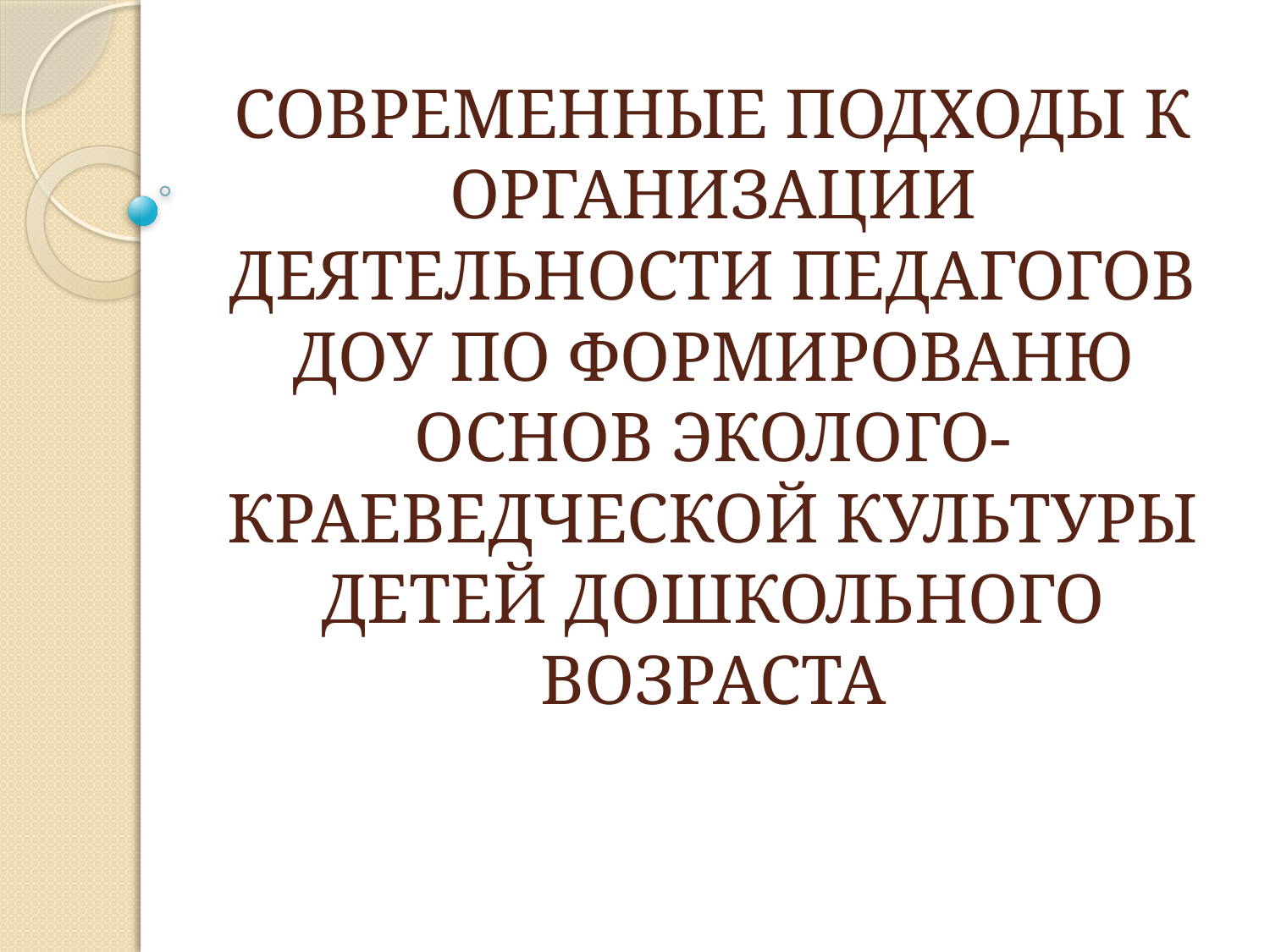

# СОВРЕМЕННЫЕ ПОДХОДЫ К ОРГАНИЗАЦИИ ДЕЯТЕЛЬНОСТИ ПЕДАГОГОВ ДОУ ПО ФОРМИРОВАНЮ ОСНОВ ЭКОЛОГО-КРАЕВЕДЧЕСКОЙ КУЛЬТУРЫ ДЕТЕЙ ДОШКОЛЬНОГО ВОЗРАСТА